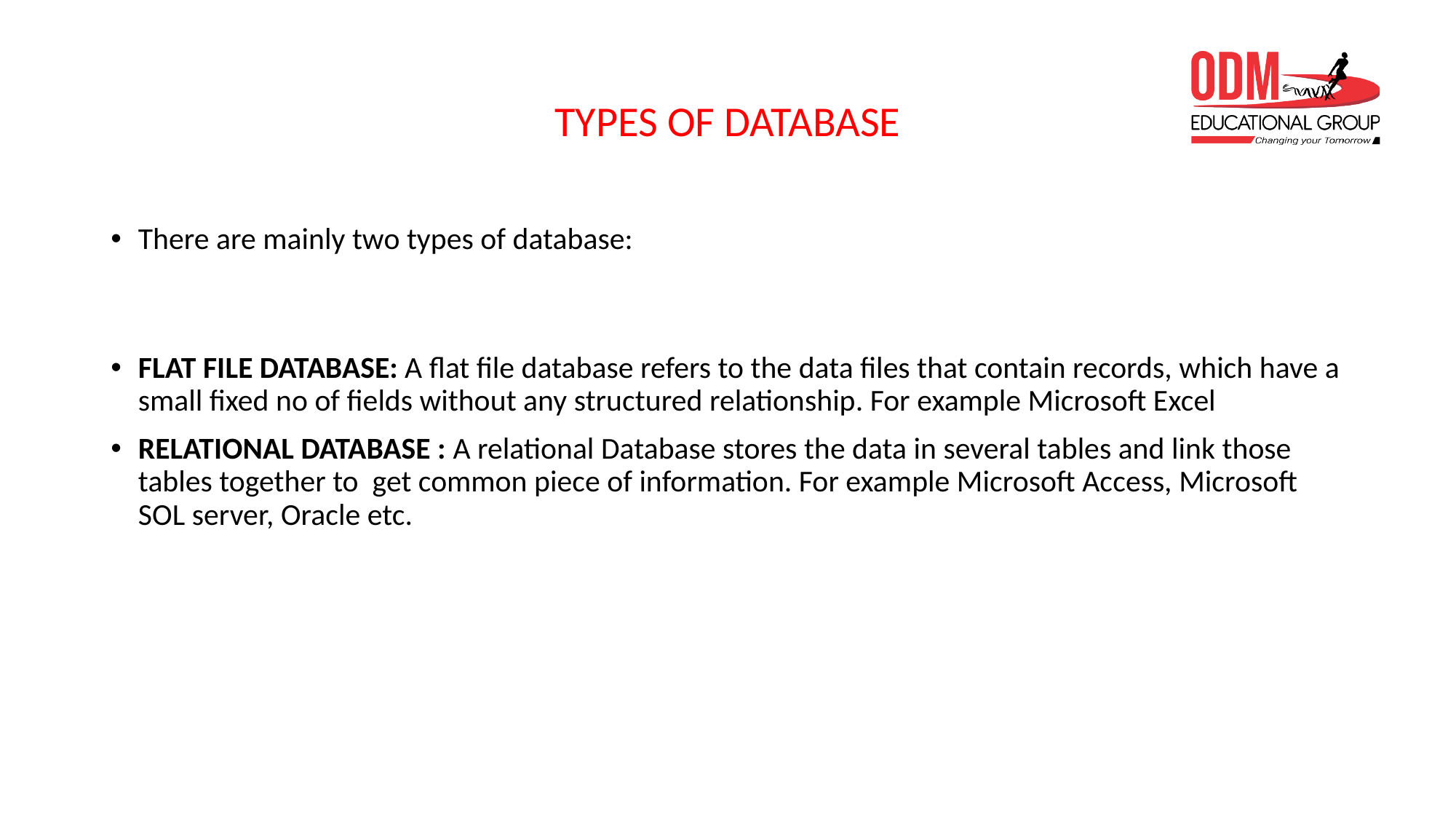

# TYPES OF DATABASE

There are mainly two types of database:

FLAT FILE DATABASE: A flat file database refers to the data files that contain records, which have a small fixed no of fields without any structured relationship. For example Microsoft Excel
RELATIONAL DATABASE : A relational Database stores the data in several tables and link those tables together to  get common piece of information. For example Microsoft Access, Microsoft SOL server, Oracle etc.